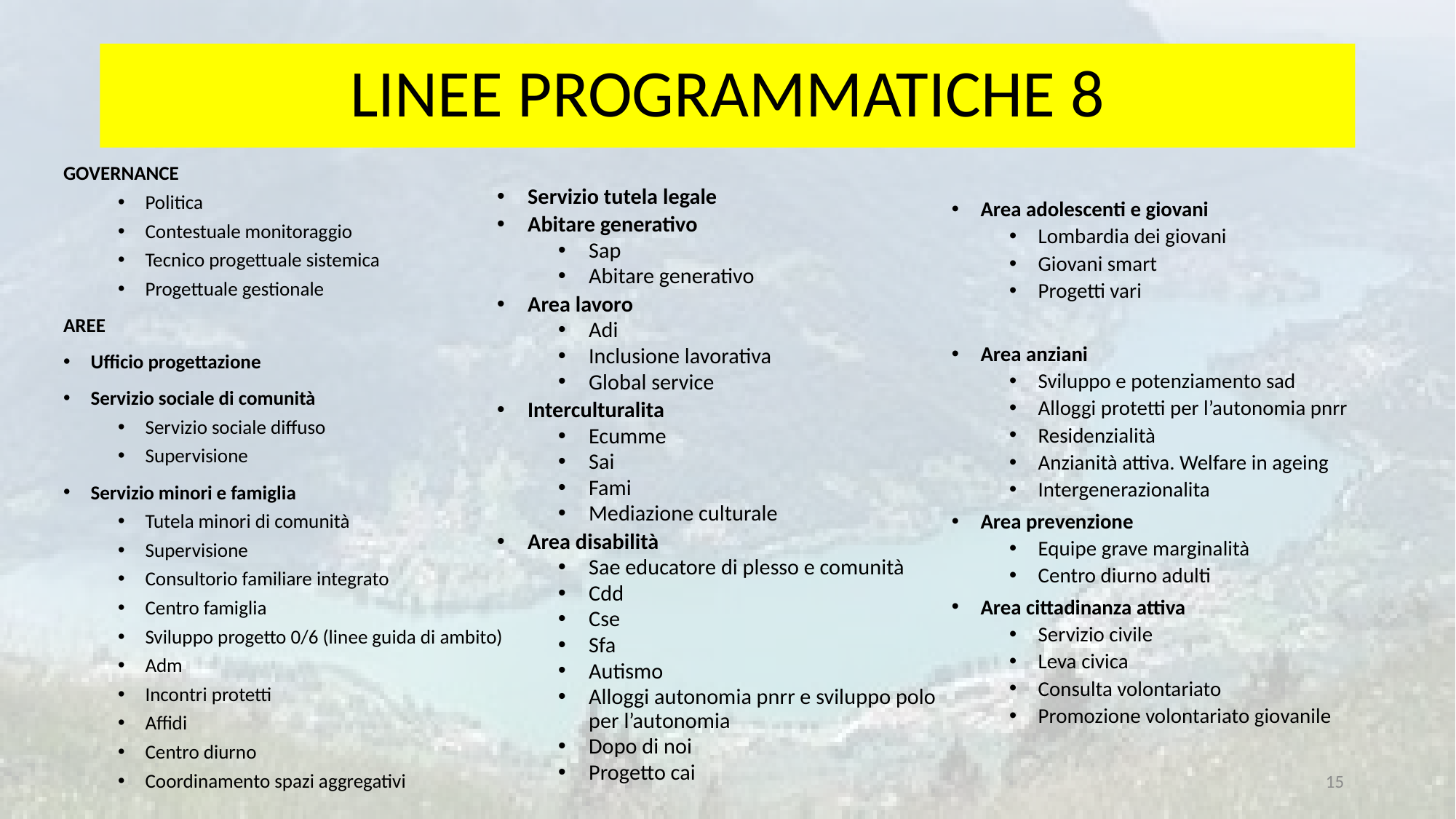

# LINEE PROGRAMMATICHE 8
GOVERNANCE
Politica
Contestuale monitoraggio
Tecnico progettuale sistemica
Progettuale gestionale
AREE
Ufficio progettazione
Servizio sociale di comunità
Servizio sociale diffuso
Supervisione
Servizio minori e famiglia
Tutela minori di comunità
Supervisione
Consultorio familiare integrato
Centro famiglia
Sviluppo progetto 0/6 (linee guida di ambito)
Adm
Incontri protetti
Affidi
Centro diurno
Coordinamento spazi aggregativi

Area adolescenti e giovani
Lombardia dei giovani
Giovani smart
Progetti vari

Area anziani
Sviluppo e potenziamento sad
Alloggi protetti per l’autonomia pnrr
Residenzialità
Anzianità attiva. Welfare in ageing
Intergenerazionalita
Area prevenzione
Equipe grave marginalità
Centro diurno adulti
Area cittadinanza attiva
Servizio civile
Leva civica
Consulta volontariato
Promozione volontariato giovanile

Servizio tutela legale
Abitare generativo
Sap
Abitare generativo
Area lavoro
Adi
Inclusione lavorativa
Global service
Interculturalita
Ecumme
Sai
Fami
Mediazione culturale
Area disabilità
Sae educatore di plesso e comunità
Cdd
Cse
Sfa
Autismo
Alloggi autonomia pnrr e sviluppo polo per l’autonomia
Dopo di noi
Progetto cai

15